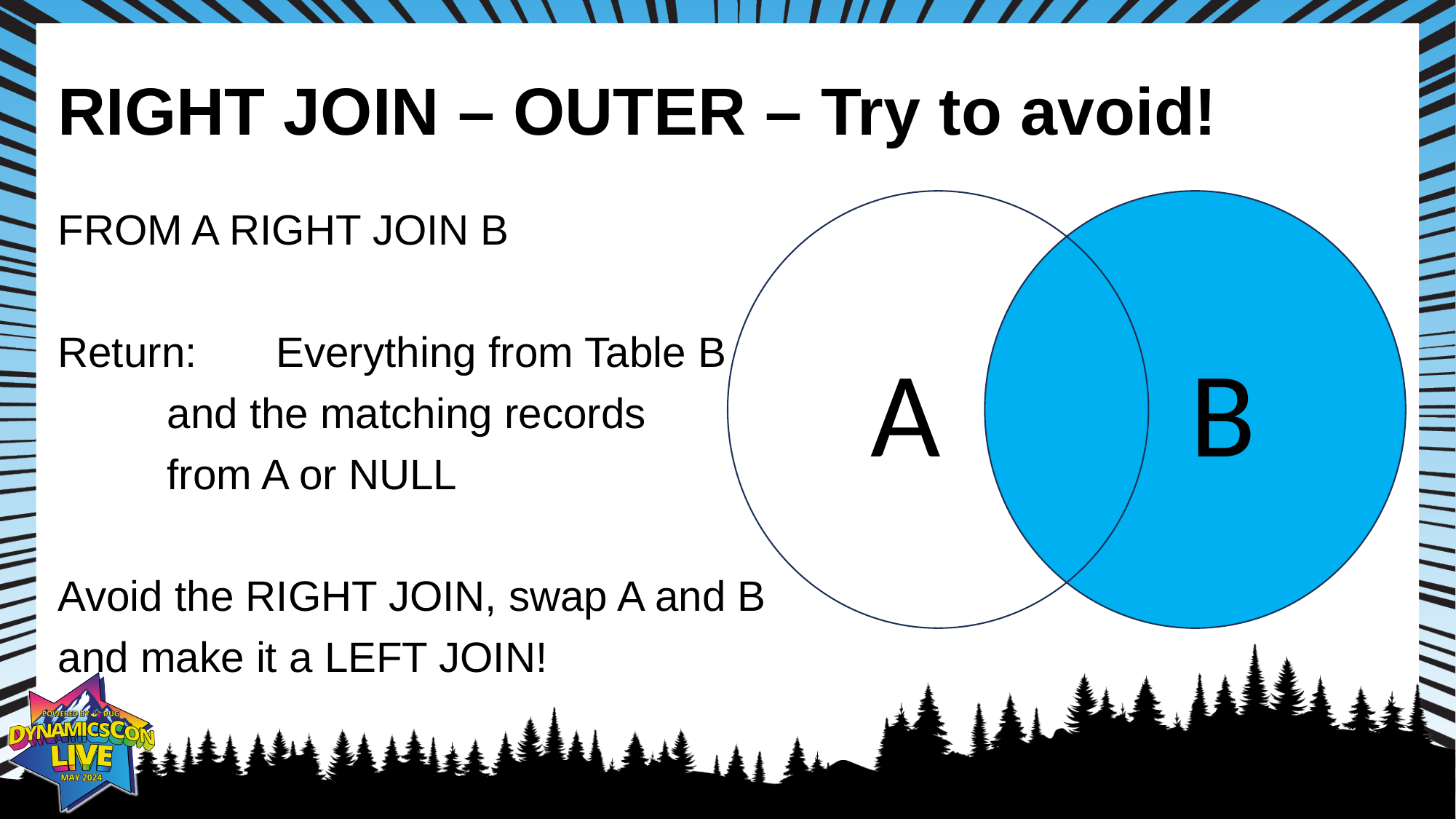

# RIGHT JOIN – OUTER – Try to avoid!

A
B
FROM A RIGHT JOIN B

Return:	Everything from Table B
	and the matching records
	from A or NULL

Avoid the RIGHT JOIN, swap A and B
and make it a LEFT JOIN!